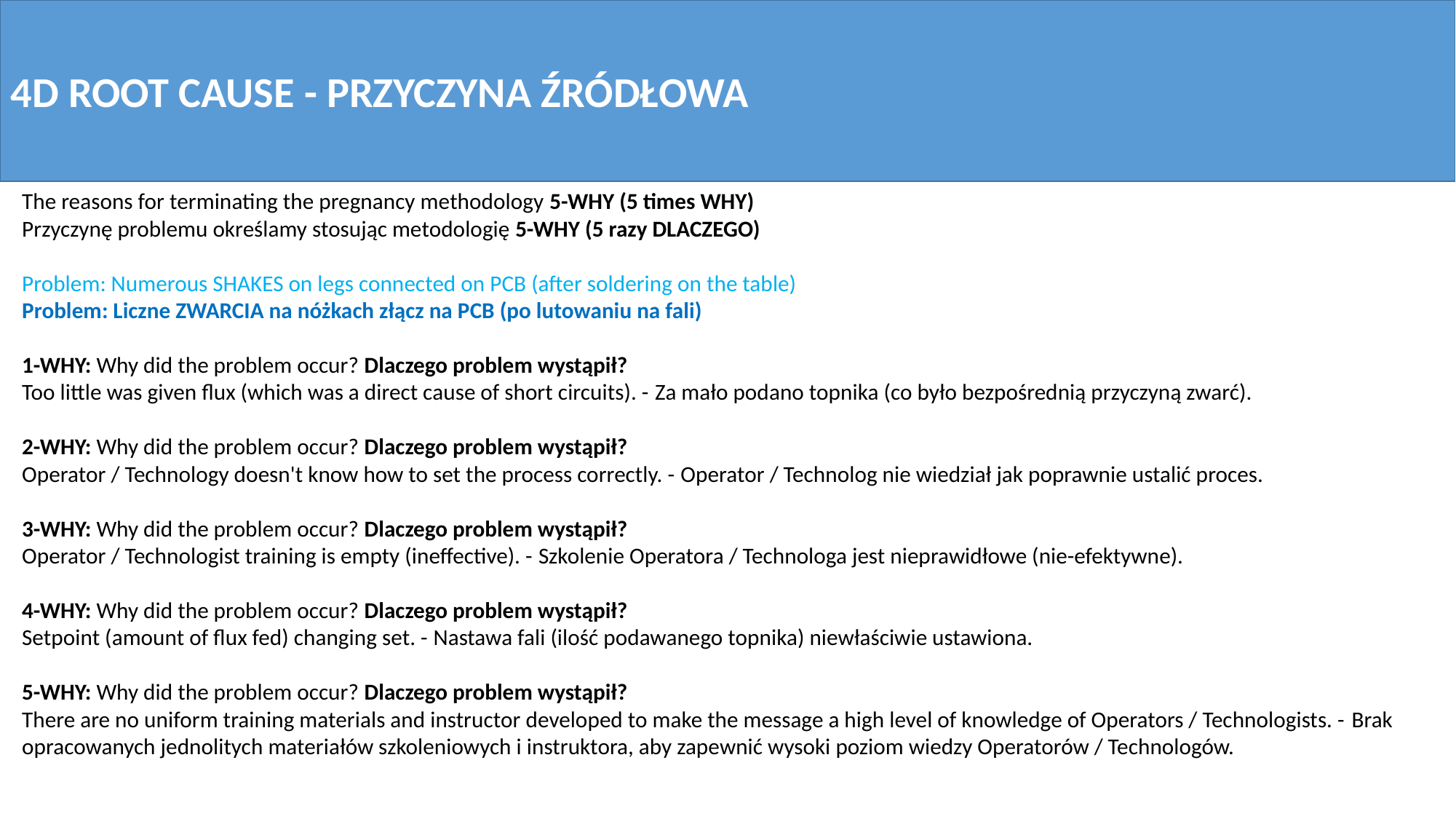

4D ROOT CAUSE - PRZYCZYNA ŹRÓDŁOWA
The reasons for terminating the pregnancy methodology 5-WHY (5 times WHY)
Przyczynę problemu określamy stosując metodologię 5-WHY (5 razy DLACZEGO)

Problem: Numerous SHAKES on legs connected on PCB (after soldering on the table)
Problem: Liczne ZWARCIA na nóżkach złącz na PCB (po lutowaniu na fali)

1-WHY: Why did the problem occur? Dlaczego problem wystąpił?
Too little was given flux (which was a direct cause of short circuits). - Za mało podano topnika (co było bezpośrednią przyczyną zwarć).

2-WHY: Why did the problem occur? Dlaczego problem wystąpił?
Operator / Technology doesn't know how to set the process correctly. - Operator / Technolog nie wiedział jak poprawnie ustalić proces.

3-WHY: Why did the problem occur? Dlaczego problem wystąpił?
Operator / Technologist training is empty (ineffective). - Szkolenie Operatora / Technologa jest nieprawidłowe (nie-efektywne).

4-WHY: Why did the problem occur? Dlaczego problem wystąpił?
Setpoint (amount of flux fed) changing set. - Nastawa fali (ilość podawanego topnika) niewłaściwie ustawiona.

5-WHY: Why did the problem occur? Dlaczego problem wystąpił?
There are no uniform training materials and instructor developed to make the message a high level of knowledge of Operators / Technologists. - Brak opracowanych jednolitych materiałów szkoleniowych i instruktora, aby zapewnić wysoki poziom wiedzy Operatorów / Technologów.